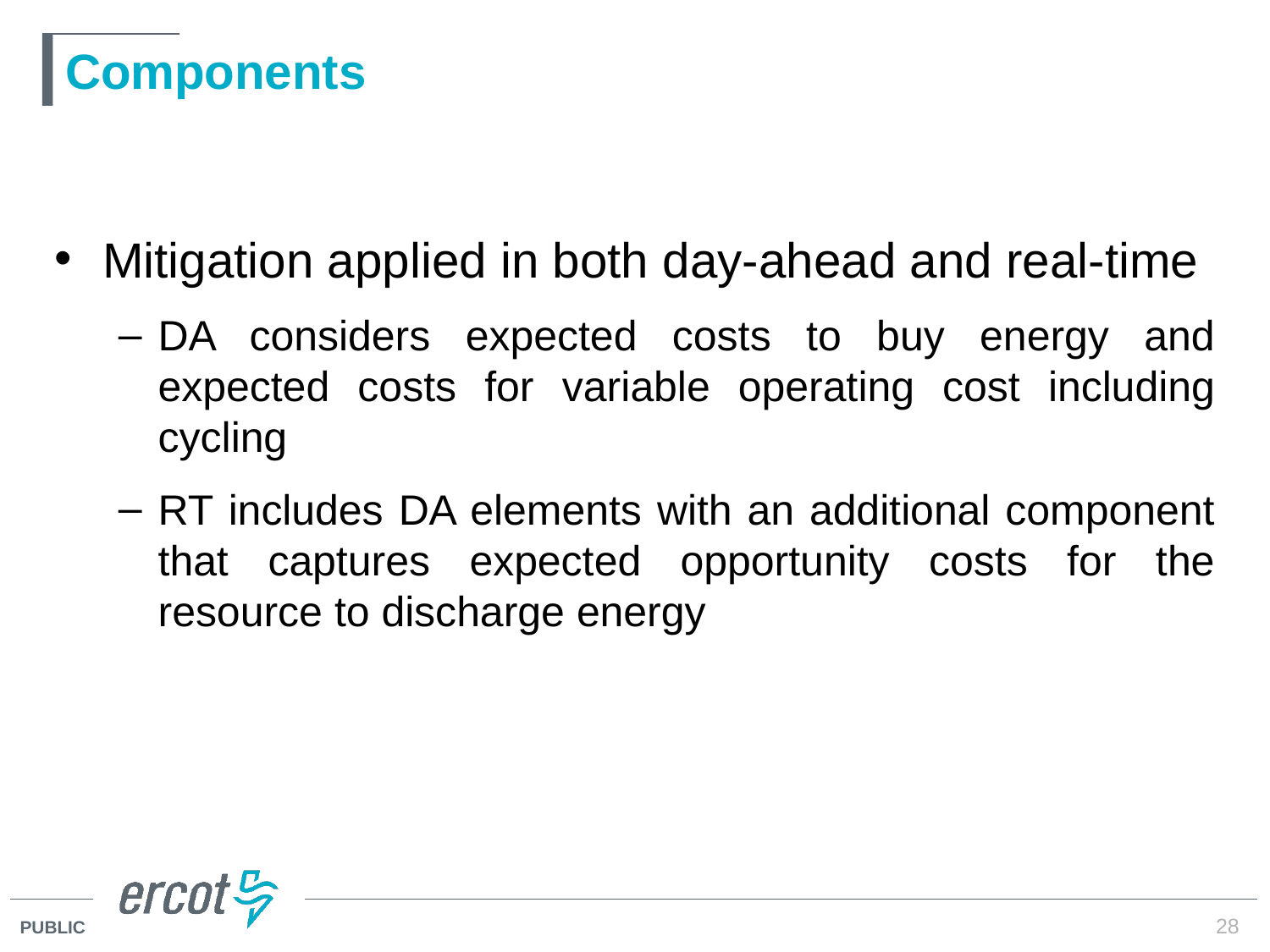

# Components
Mitigation applied in both day-ahead and real-time
DA considers expected costs to buy energy and expected costs for variable operating cost including cycling
RT includes DA elements with an additional component that captures expected opportunity costs for the resource to discharge energy
28